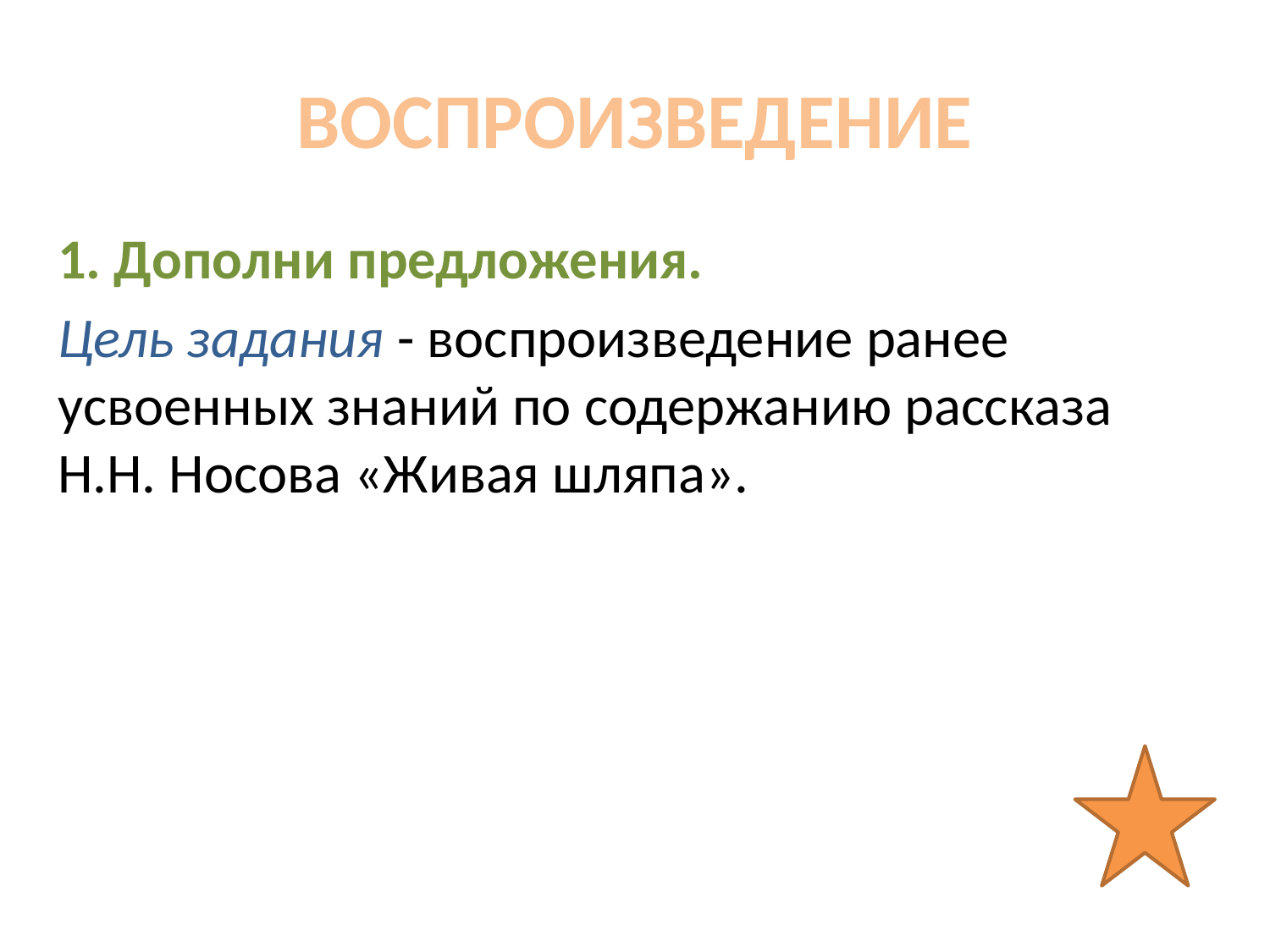

# ВОСПРОИЗВЕДЕНИЕ
1. Дополни предложения.
Цель задания - воспроизведение ранее усвоенных знаний по содержанию рассказа Н.Н. Носова «Живая шляпа».